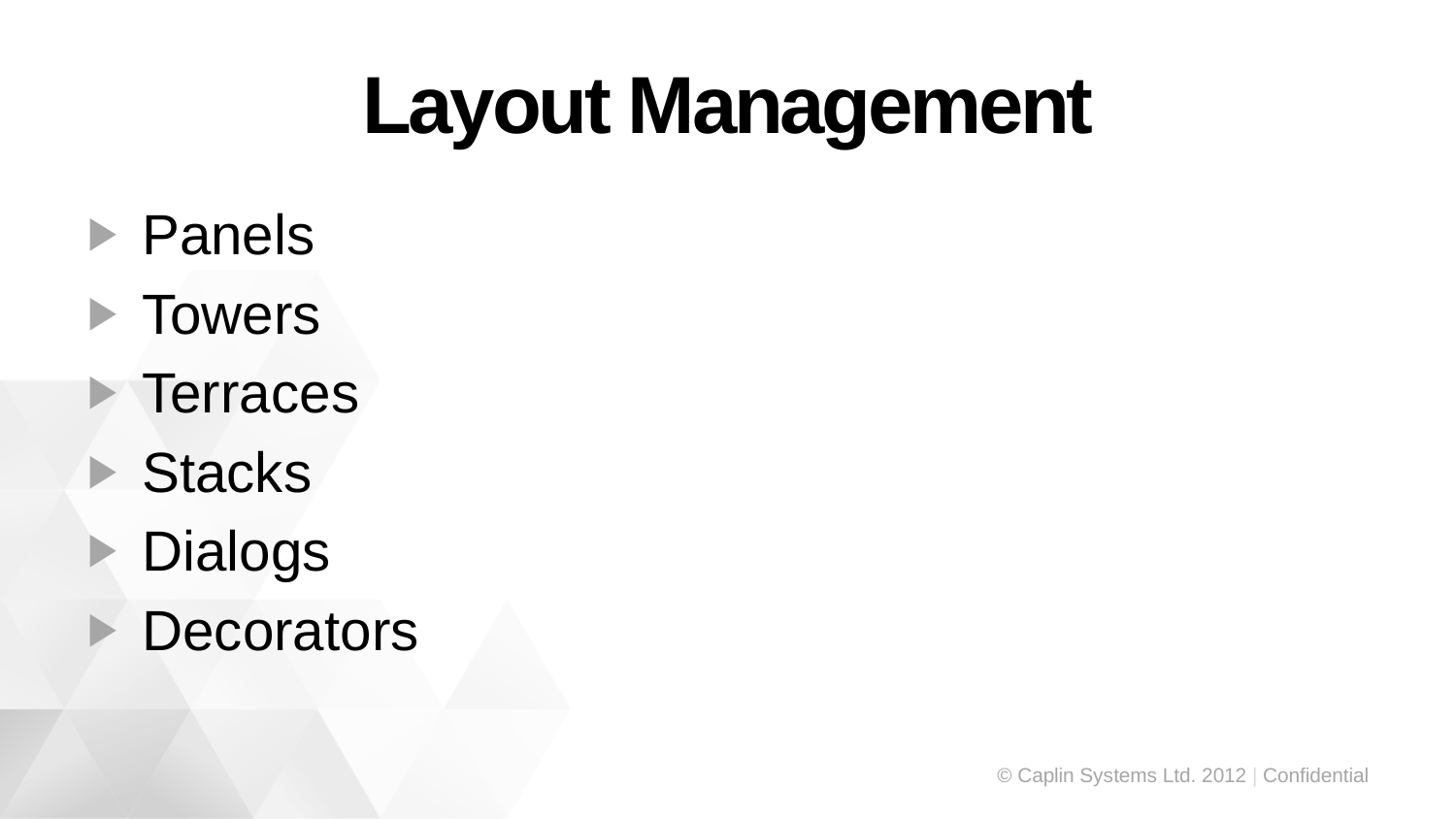

# Layout Management
Panels
Towers
Terraces
Stacks
Dialogs
Decorators